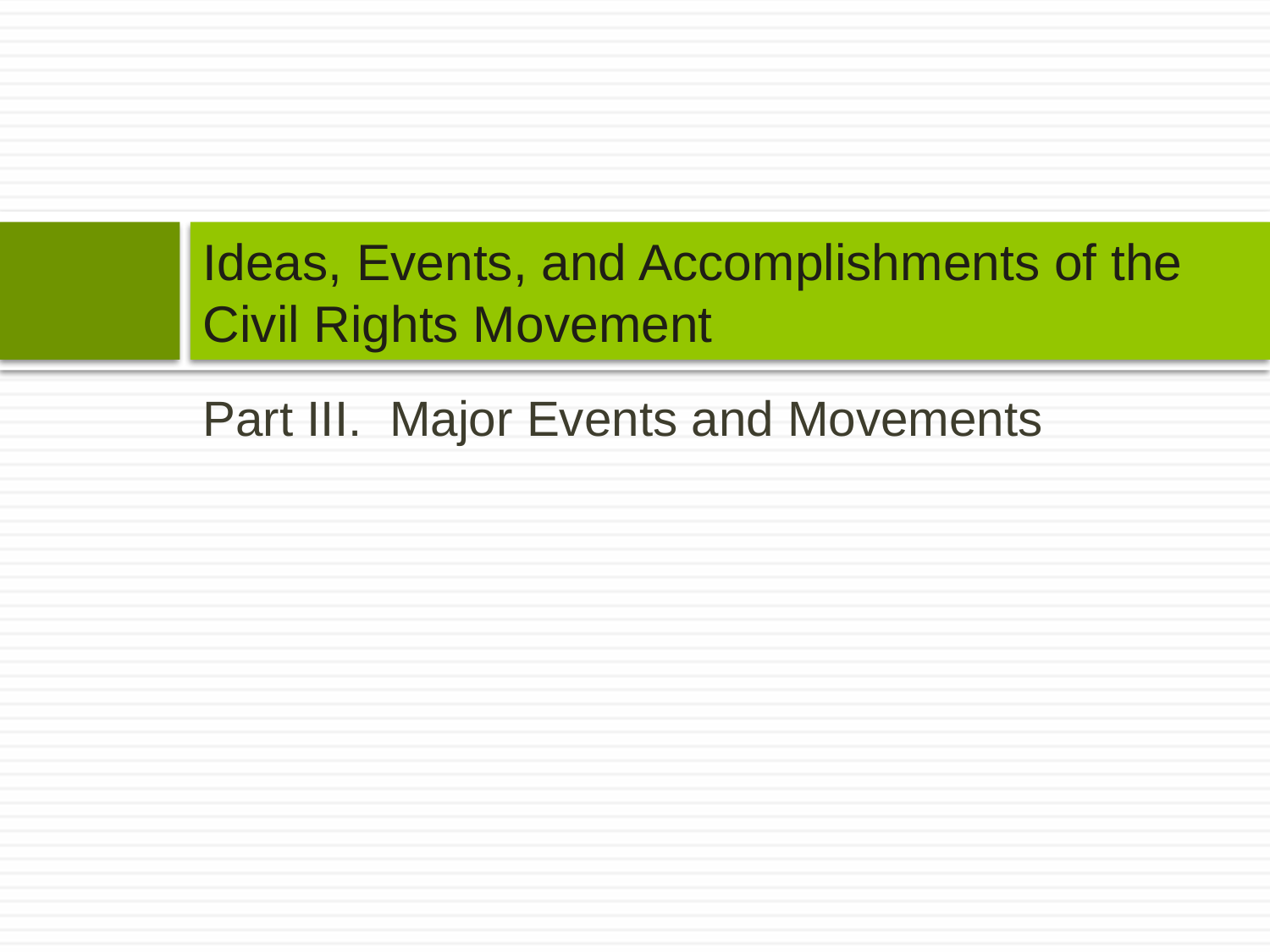

# Ideas, Events, and Accomplishments of the Civil Rights Movement
Part III.  Major Events and Movements